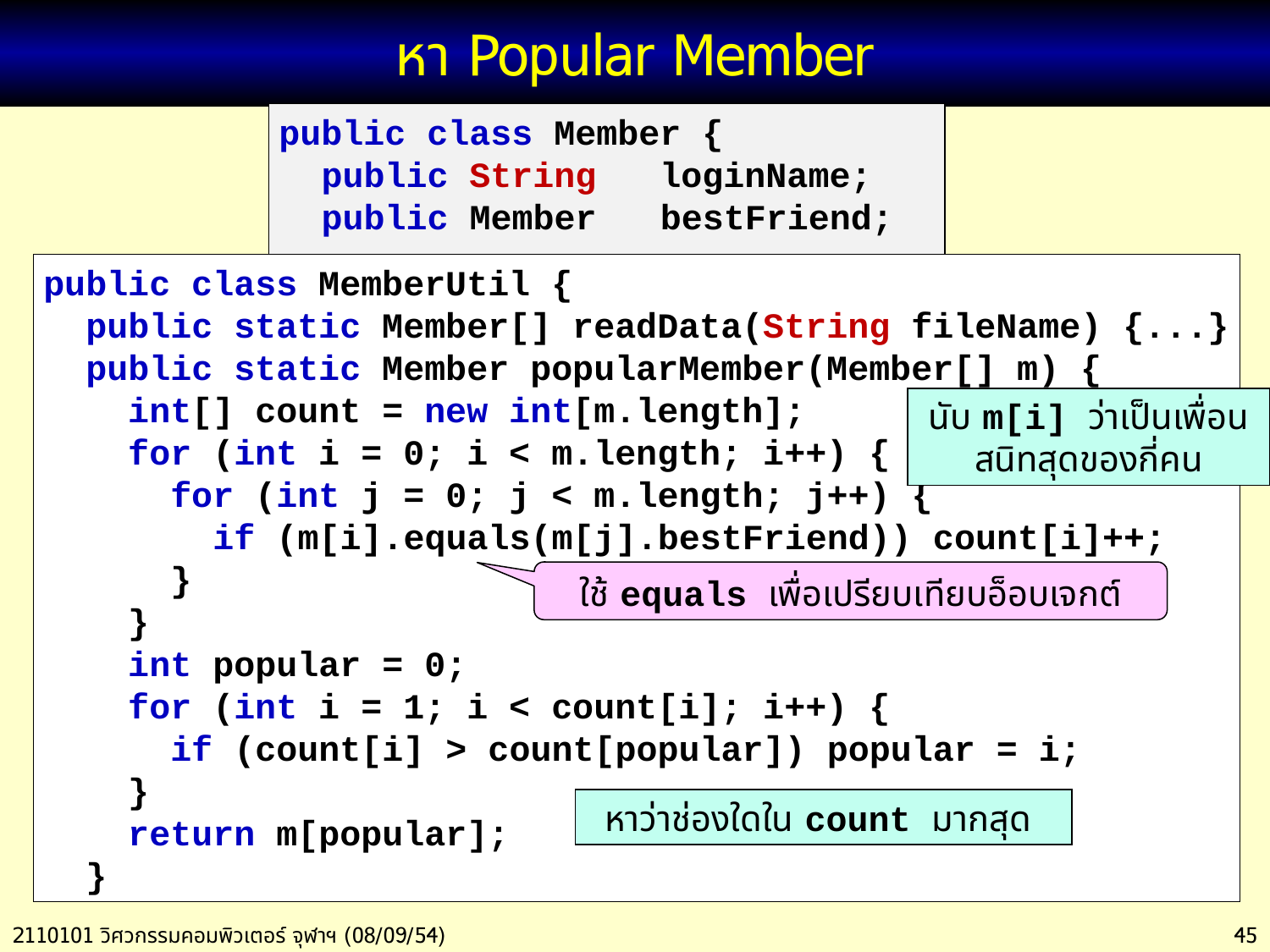

# หา Popular Member
public class Member {
  public String   loginName;
  public Member   bestFriend;
  ...
}
public class MemberUtil {
  public static Member[] readData(String fileName) {...}
  public static Member popularMember(Member[] m) {
    int[] count = new int[m.length];
    for (int i = 0; i < m.length; i++) {
      for (int j = 0; j < m.length; j++) {
        if (m[i].equals(m[j].bestFriend)) count[i]++;
      }
    }
    int popular = 0;
    for (int i = 1; i < count[i]; i++) {
      if (count[i] > count[popular]) popular = i;
    }
    return m[popular];
  }
นับ m[i] ว่าเป็นเพื่อนสนิทสุดของกี่คน
ใช้ equals เพื่อเปรียบเทียบอ็อบเจกต์
หาว่าช่องใดใน count มากสุด